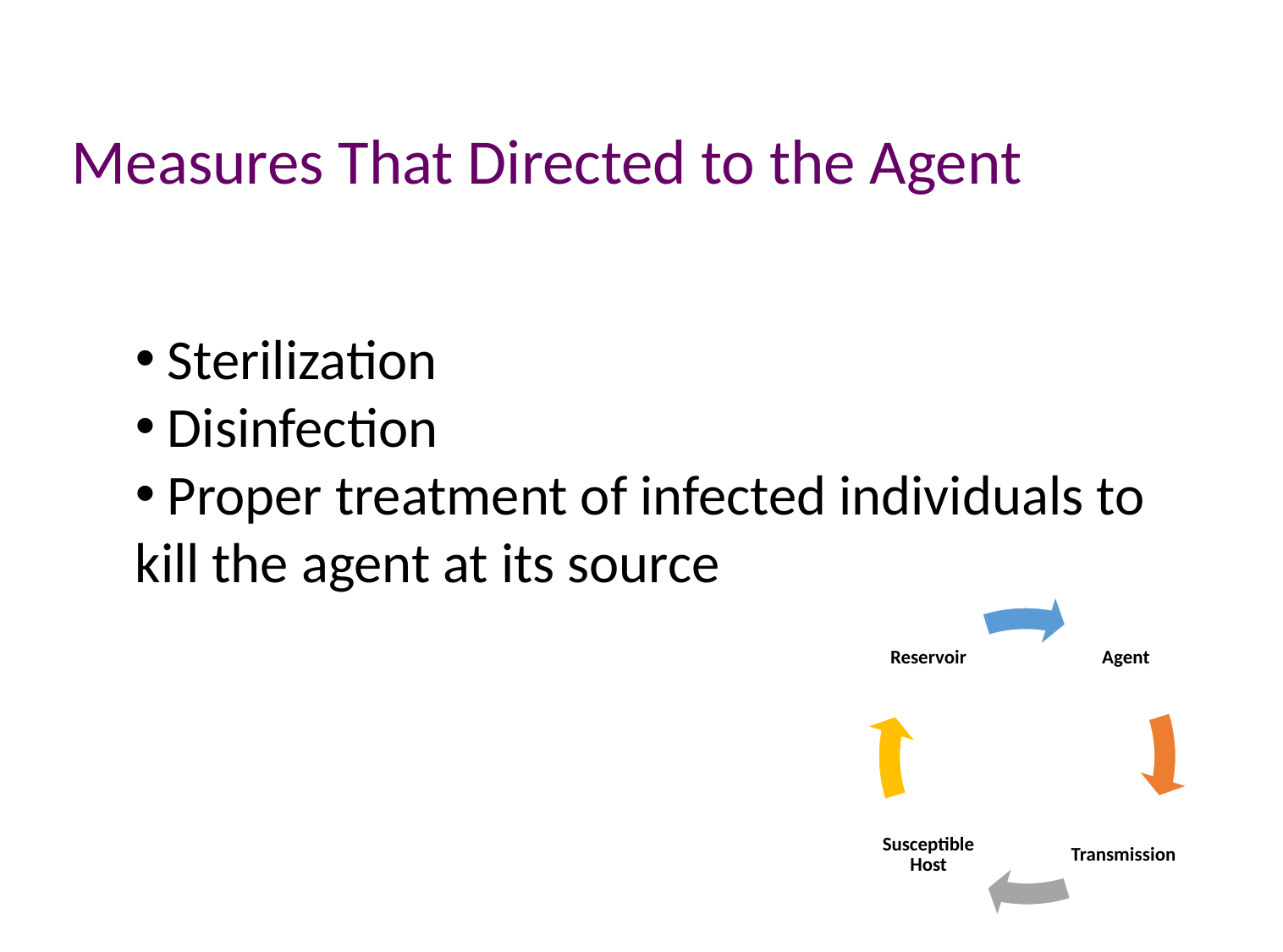

# Measures That Directed to the Agent
 Sterilization
 Disinfection
 Proper treatment of infected individuals to kill the agent at its source

Agent
Transmission
Susceptible Host
Reservoir